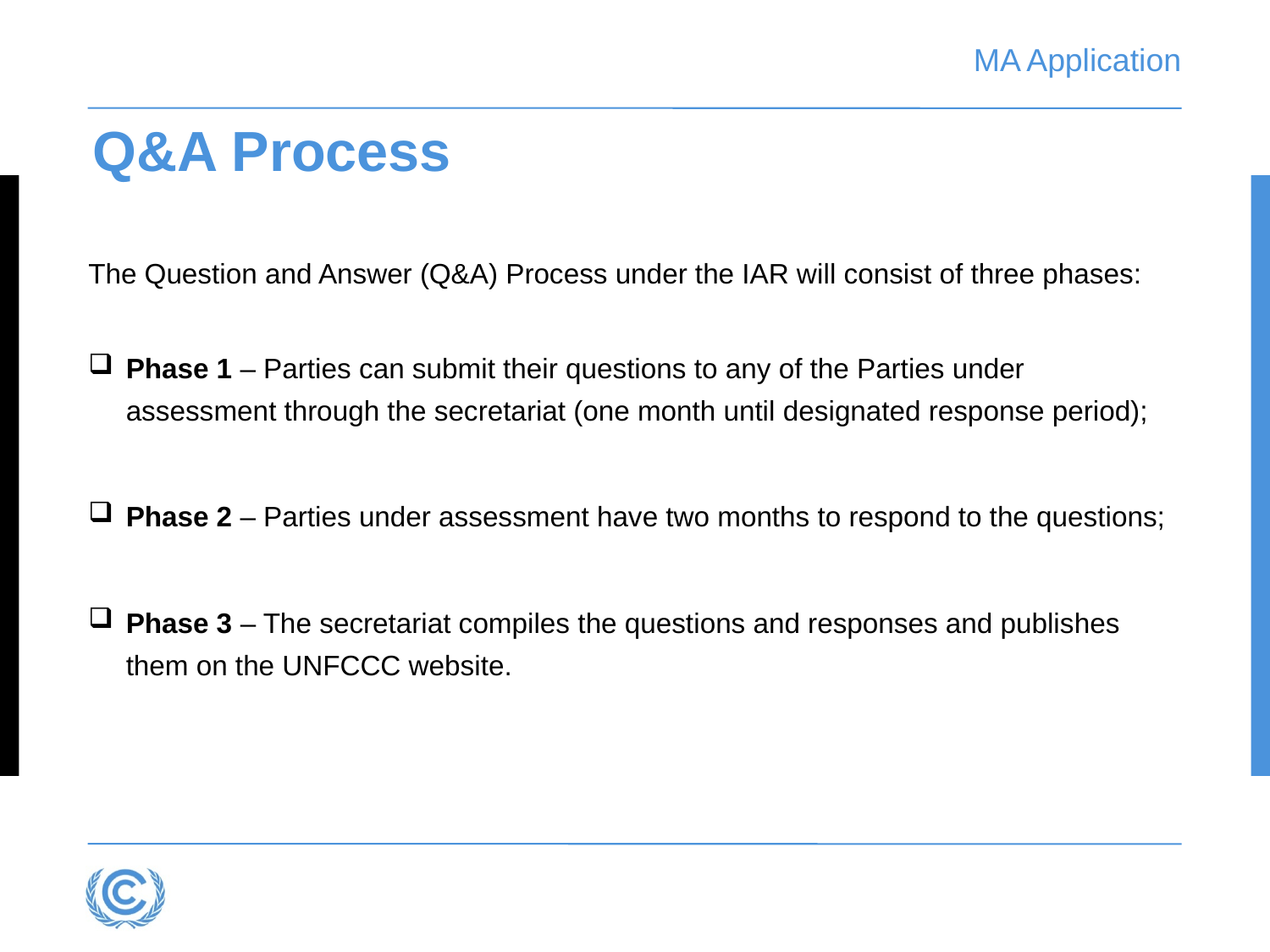

# MA Application
Q&A Process

The Question and Answer (Q&A) Process under the IAR will consist of three phases:

Phase 1 – Parties can submit their questions to any of the Parties under assessment through the secretariat (one month until designated response period);

Phase 2 – Parties under assessment have two months to respond to the questions;

Phase 3 – The secretariat compiles the questions and responses and publishes them on the UNFCCC website.